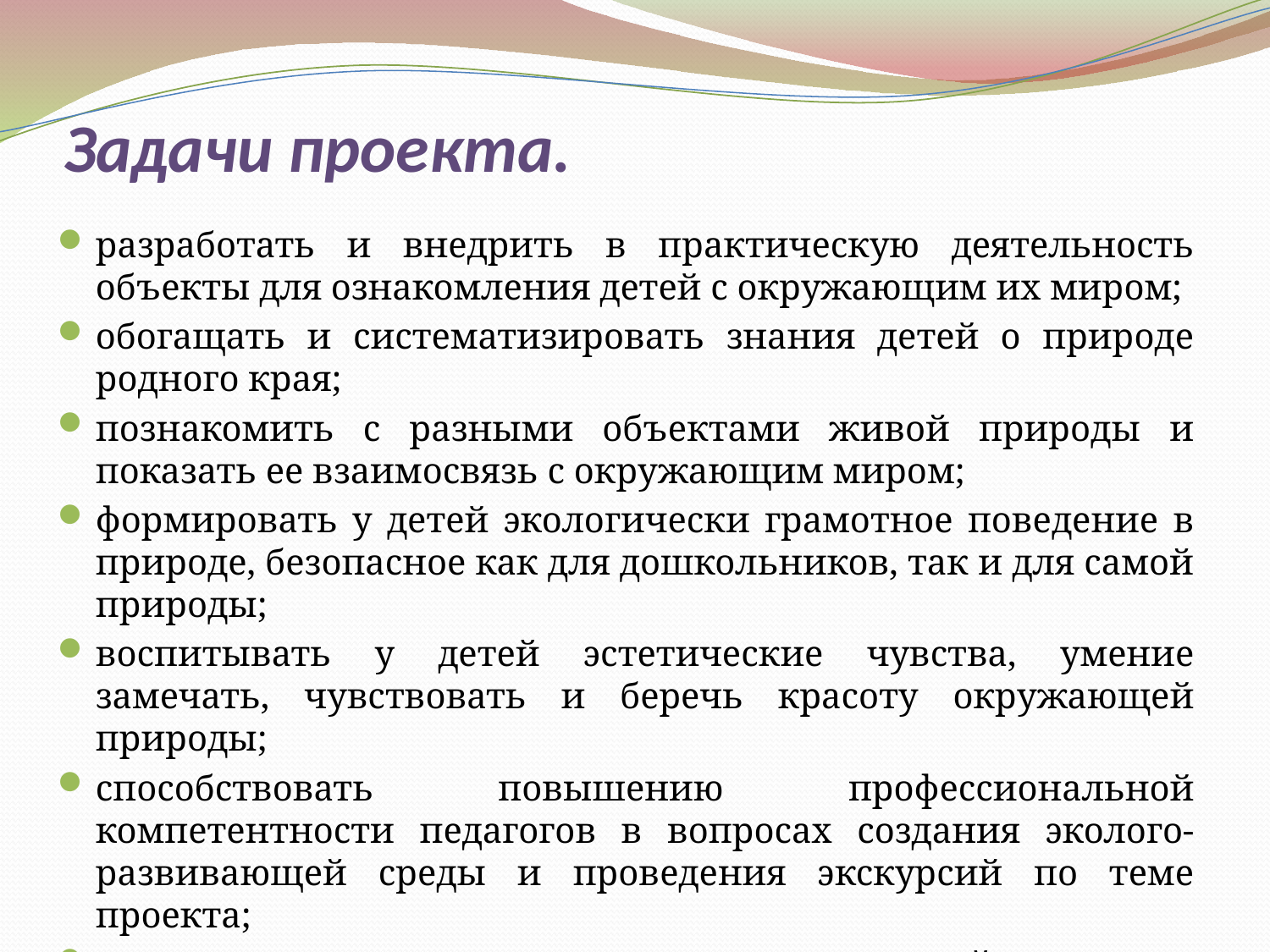

# Задачи проекта.
разработать и внедрить в практическую деятельность объекты для ознакомления детей с окружающим их миром;
обогащать и систематизировать знания детей о природе родного края;
познакомить с разными объектами живой природы и показать ее взаимосвязь с окружающим миром;
формировать у детей экологически грамотное поведение в природе, безопасное как для дошкольников, так и для самой природы;
воспитывать у детей эстетические чувства, умение замечать, чувствовать и беречь красоту окружающей природы;
способствовать повышению профессиональной компетентности педагогов в вопросах создания эколого-развивающей среды и проведения экскурсий по теме проекта;
повысить экологическое просвещение родителей.